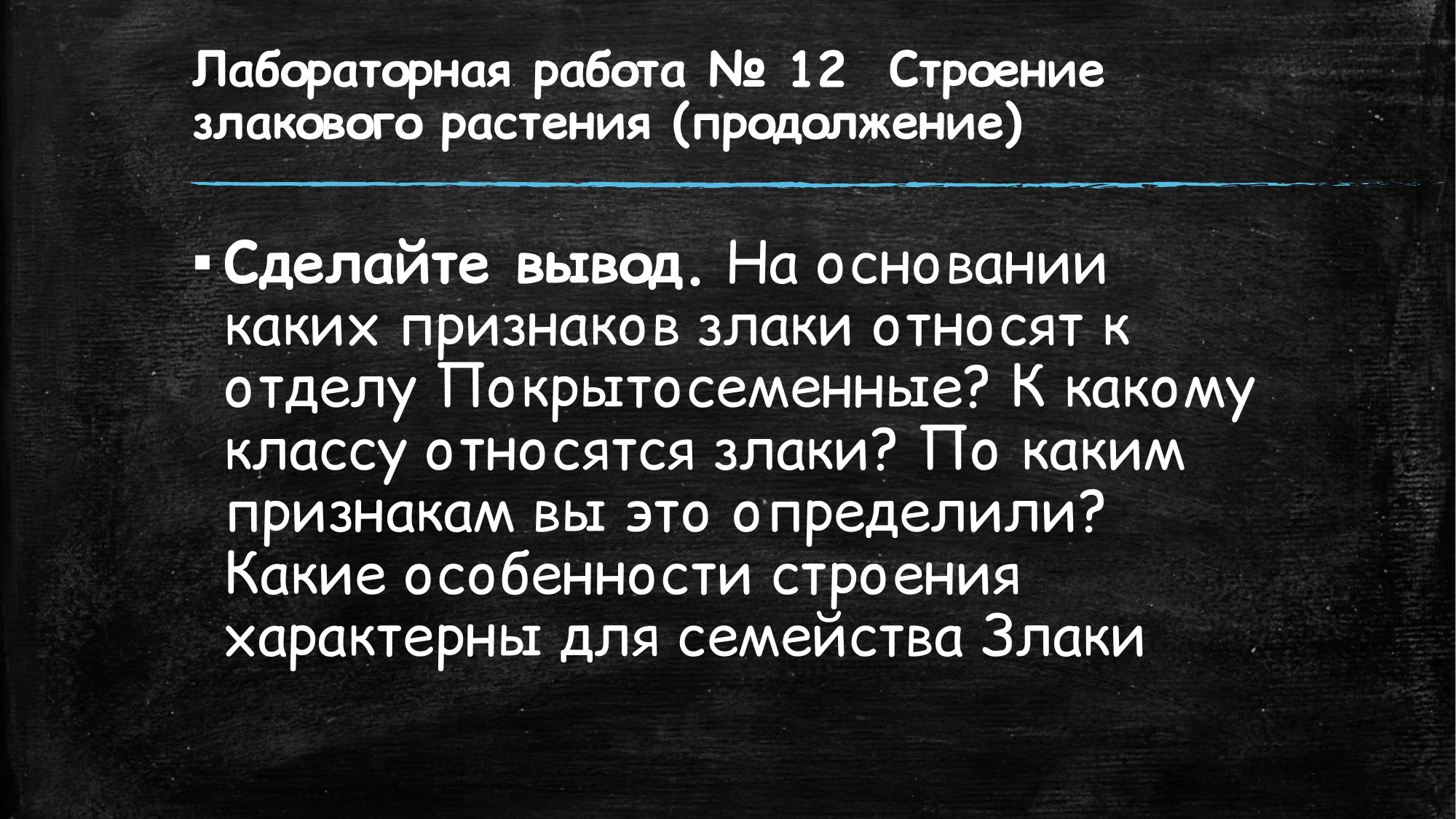

# Лабораторная работа № 12  Строение злакового растения (продолжение)
Сделайте вывод. На основании каких признаков злаки относят к отделу Покрытосеменные? К какому классу относятся злаки? По каким признакам вы это определили? Какие особенности строения характерны для семейства Злаки